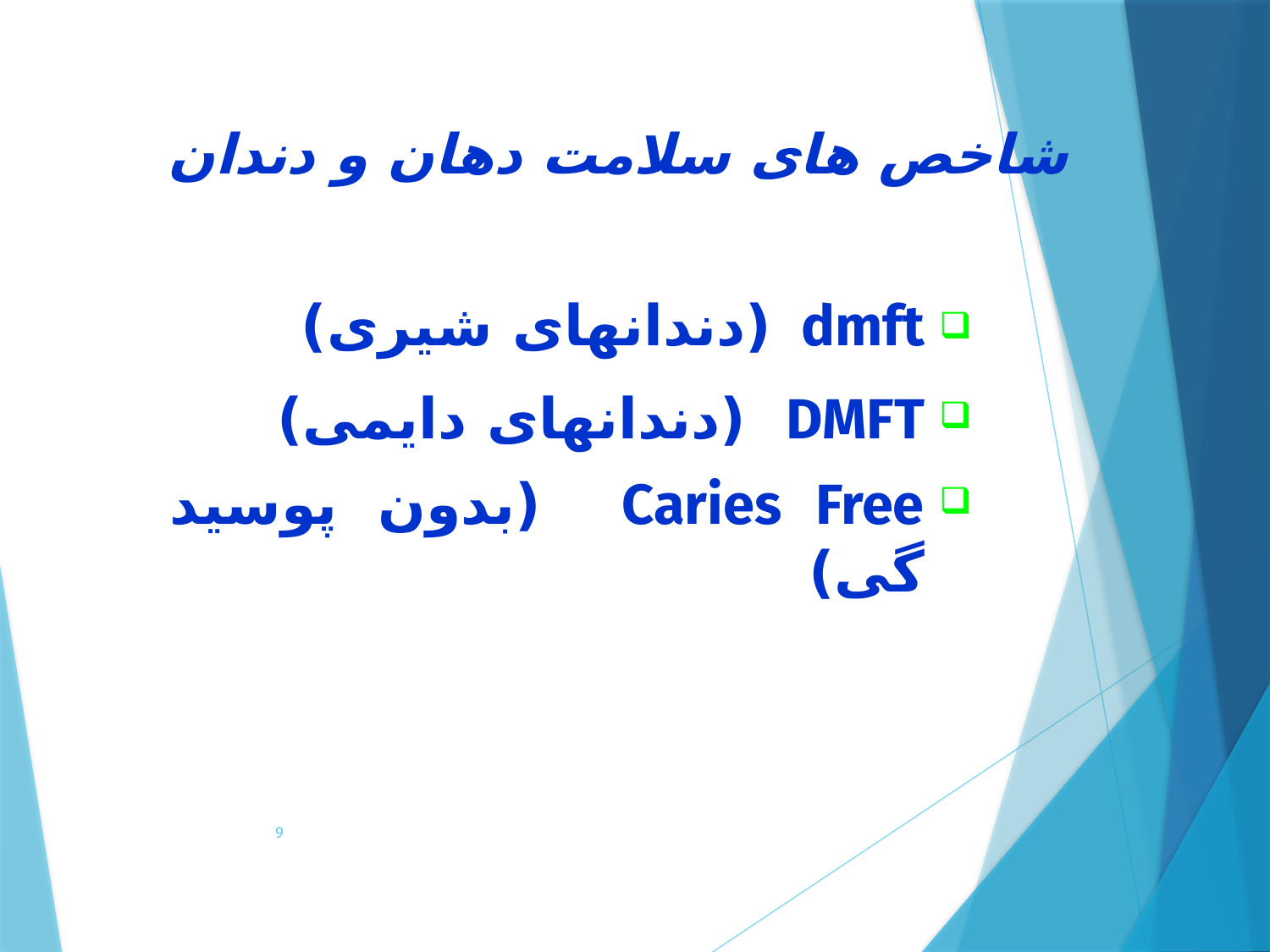

# شاخص های سلامت دهان و دندان
dmft  (دندانهای شیری)
DMFT  (دندانهای دایمی)
Caries Free  (بدون پوسید گی)
9